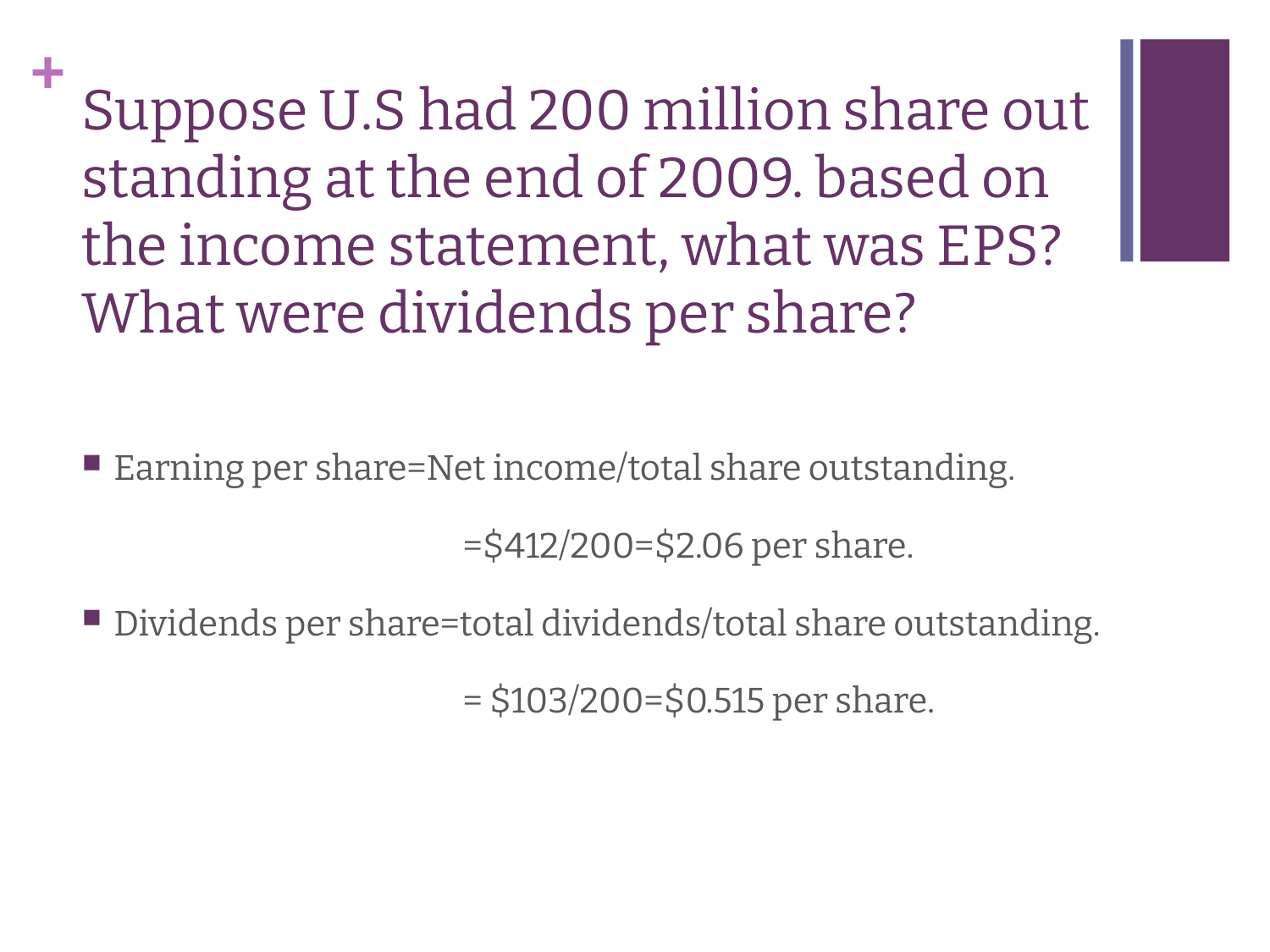

# Suppose U.S had 200 million share out standing at the end of 2009. based on the income statement, what was EPS? What were dividends per share?
Earning per share=Net income/total share outstanding.
			=$412/200=$2.06 per share.
Dividends per share=total dividends/total share outstanding.
			= $103/200=$0.515 per share.